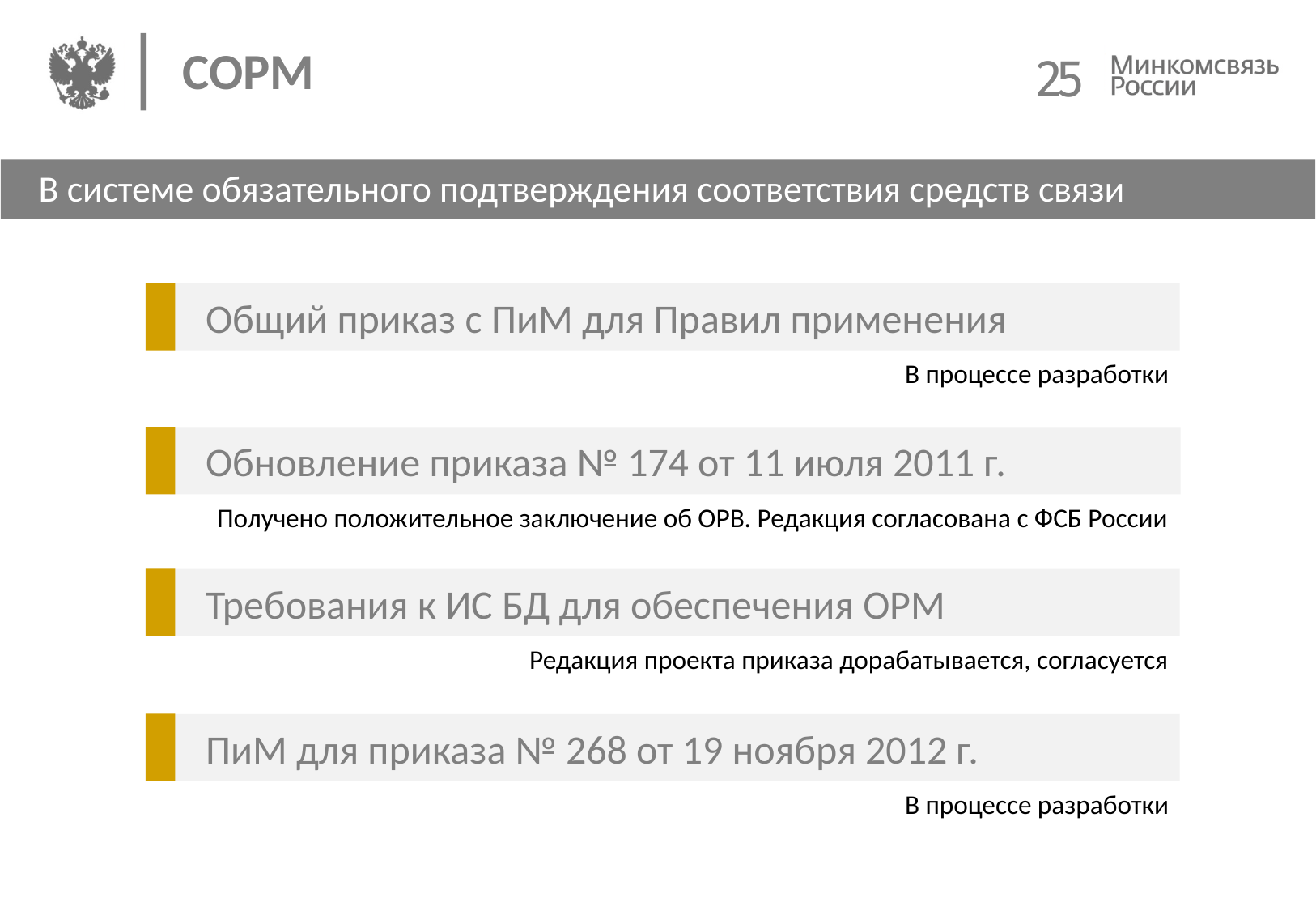

25
# СОРМ
В системе обязательного подтверждения соответствия средств связи

Общий приказ с ПиМ для Правил применения
В процессе разработки

Обновление приказа № 174 от 11 июля 2011 г.
Получено положительное заключение об ОРВ. Редакция согласована с ФСБ России

Требования к ИС БД для обеспечения ОРМ
Редакция проекта приказа дорабатывается, согласуется

ПиМ для приказа № 268 от 19 ноября 2012 г.
В процессе разработки